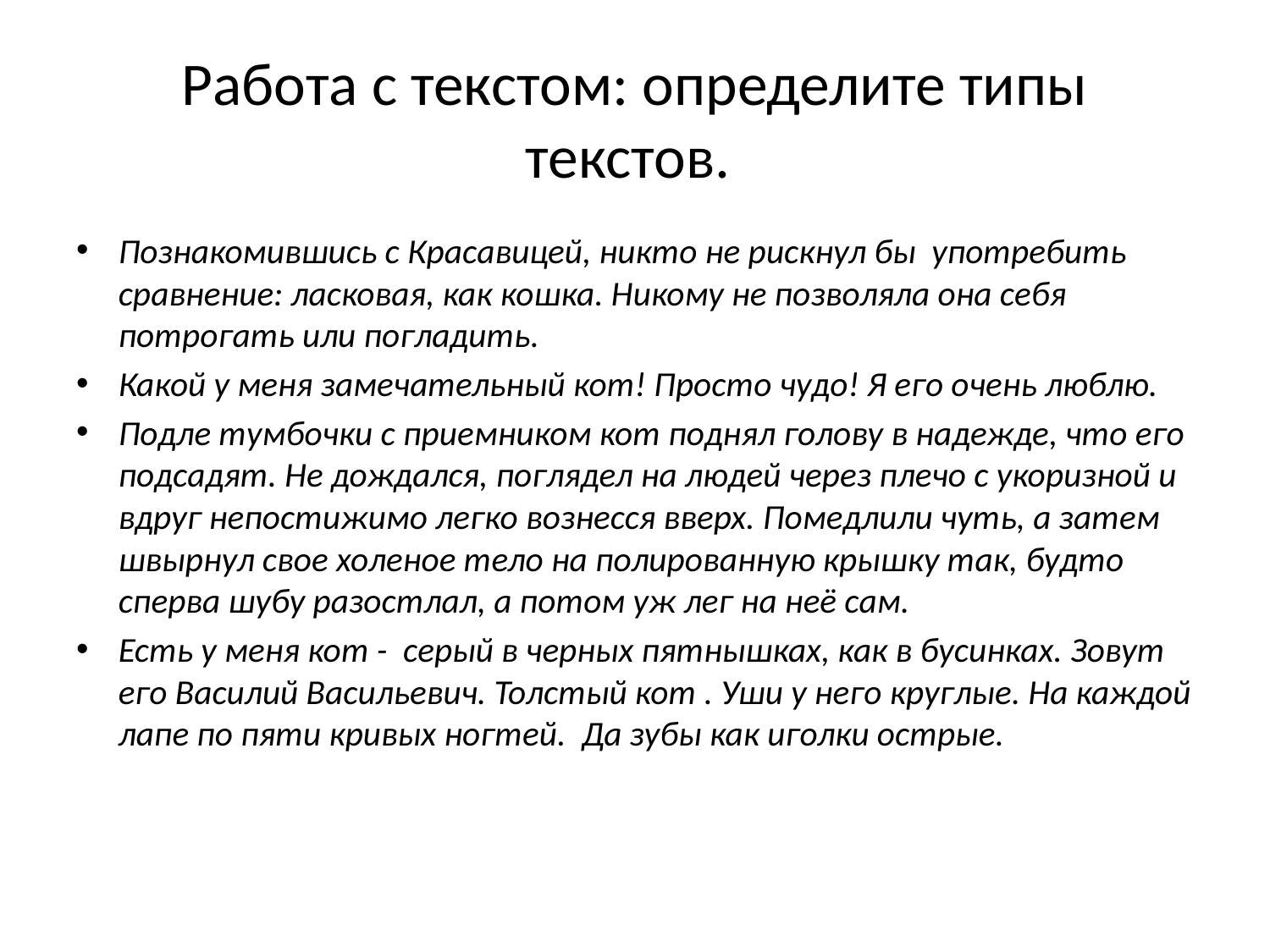

# Работа с текстом: определите типы текстов.
Познакомившись с Красавицей, никто не рискнул бы  употребить сравнение: ласковая, как кошка. Никому не позволяла она себя потрогать или погладить.
Какой у меня замечательный кот! Просто чудо! Я его очень люблю.
Подле тумбочки с приемником кот поднял голову в надежде, что его подсадят. Не дождался, поглядел на людей через плечо с укоризной и вдруг непостижимо легко вознесся вверх. Помедлили чуть, а затем швырнул свое холеное тело на полированную крышку так, будто сперва шубу разостлал, а потом уж лег на неё сам.
Есть у меня кот -  серый в черных пятнышках, как в бусинках. Зовут его Василий Васильевич. Толстый кот . Уши у него круглые. На каждой лапе по пяти кривых ногтей.  Да зубы как иголки острые.